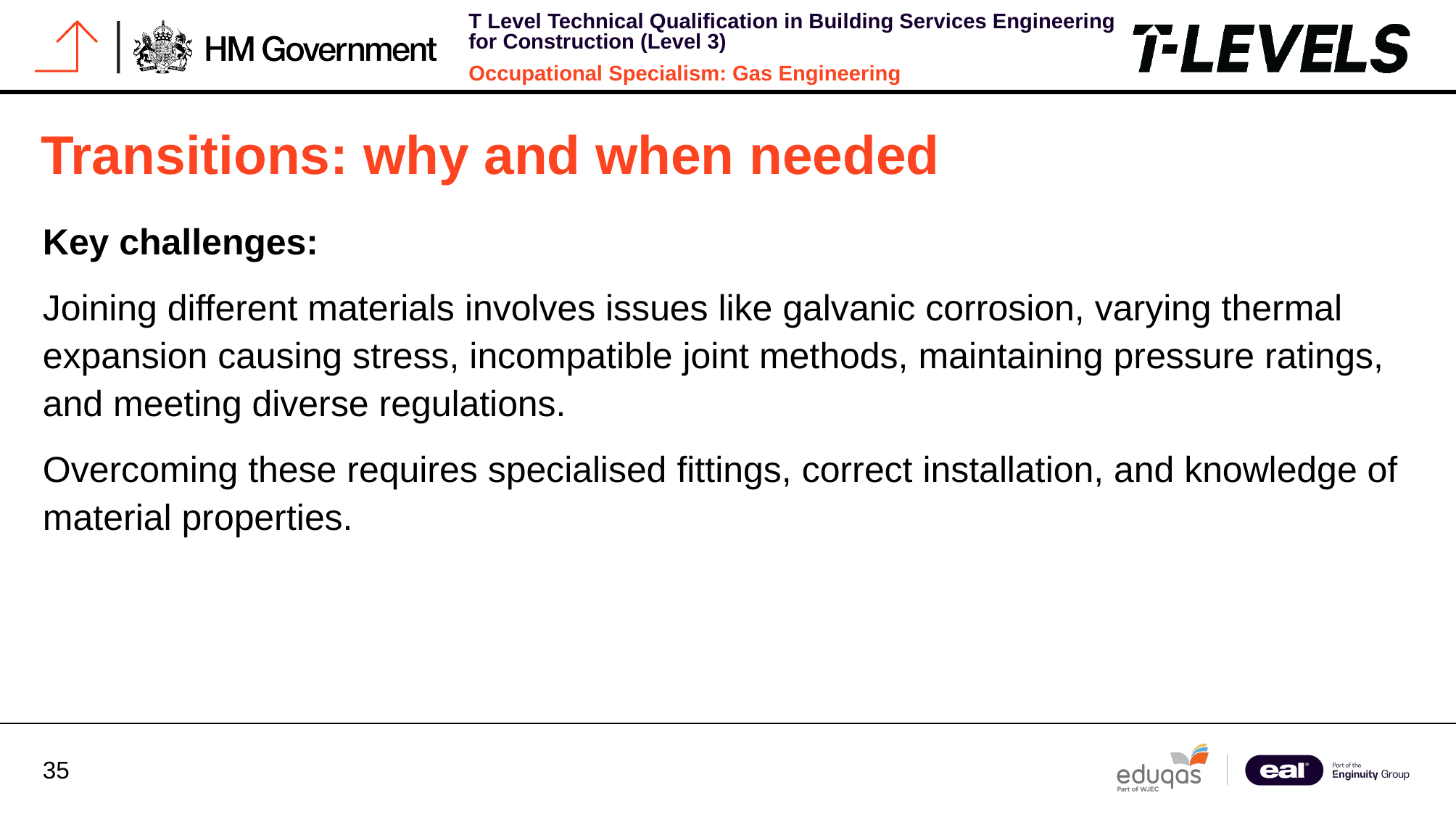

# Transitions: why and when needed
Key challenges:
Joining different materials involves issues like galvanic corrosion, varying thermal expansion causing stress, incompatible joint methods, maintaining pressure ratings, and meeting diverse regulations.
Overcoming these requires specialised fittings, correct installation, and knowledge of material properties.